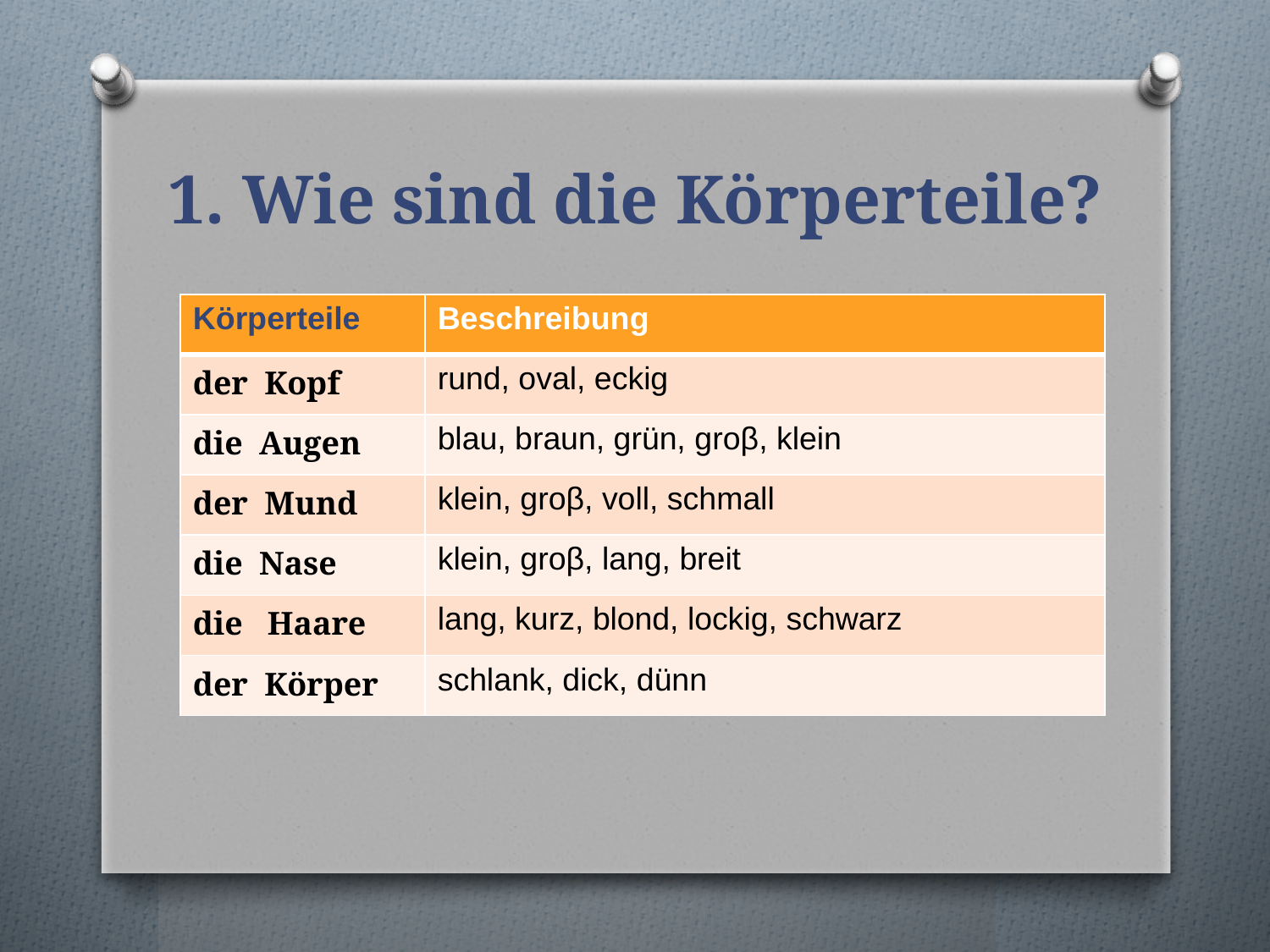

# 1. Wie sind die Körperteile?
| Körperteile | Beschreibung |
| --- | --- |
| der Kopf | rund, oval, eckig |
| die Augen | blau, braun, grün, groβ, klein |
| der Mund | klein, groβ, voll, schmall |
| die Nase | klein, groβ, lang, breit |
| die Haare | lang, kurz, blond, lockig, schwarz |
| der Körper | schlank, dick, dünn |